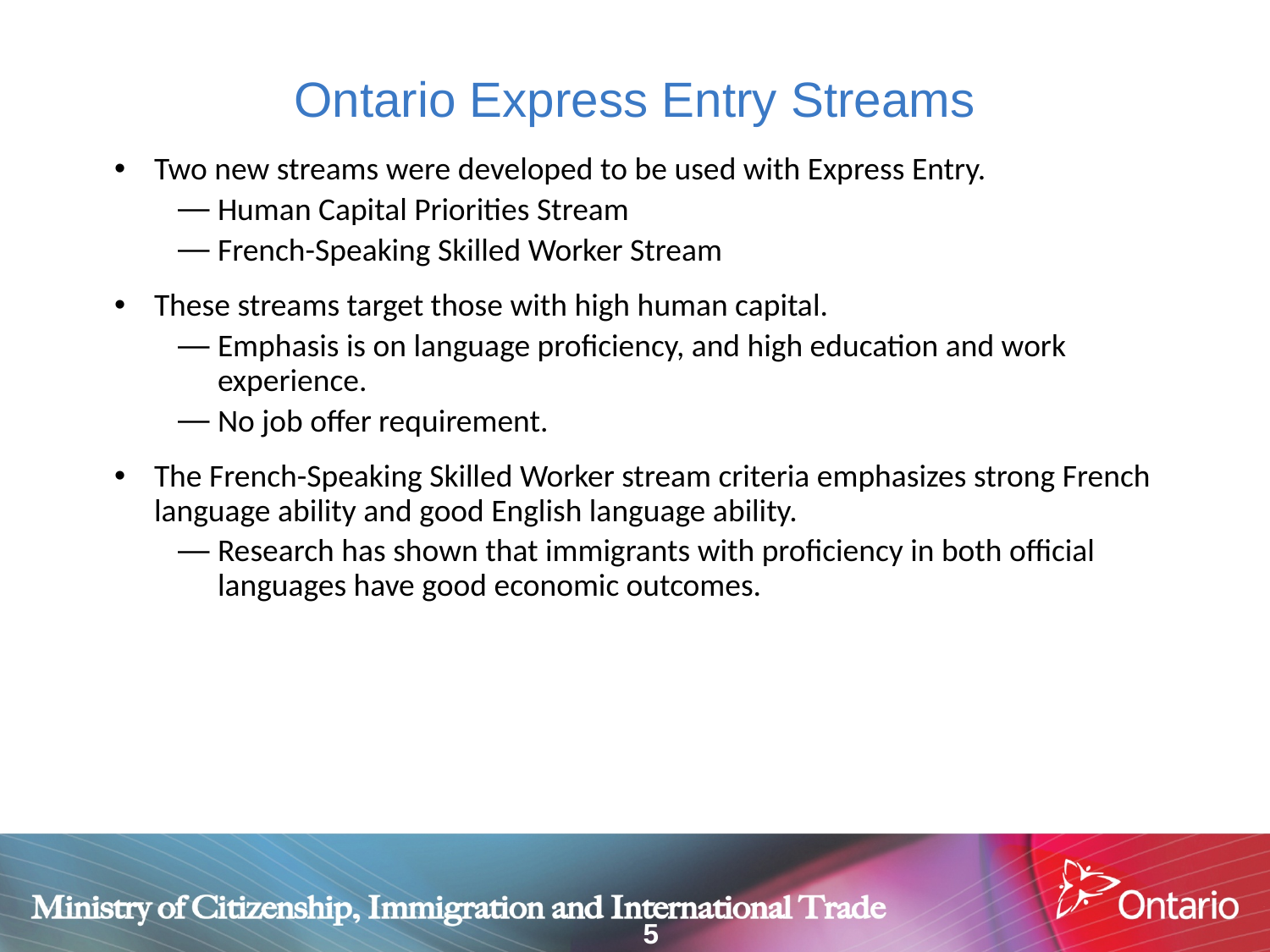

# Ontario Express Entry Streams
Two new streams were developed to be used with Express Entry.
Human Capital Priorities Stream
French-Speaking Skilled Worker Stream
These streams target those with high human capital.
Emphasis is on language proficiency, and high education and work experience.
No job offer requirement.
The French-Speaking Skilled Worker stream criteria emphasizes strong French language ability and good English language ability.
Research has shown that immigrants with proficiency in both official languages have good economic outcomes.

5